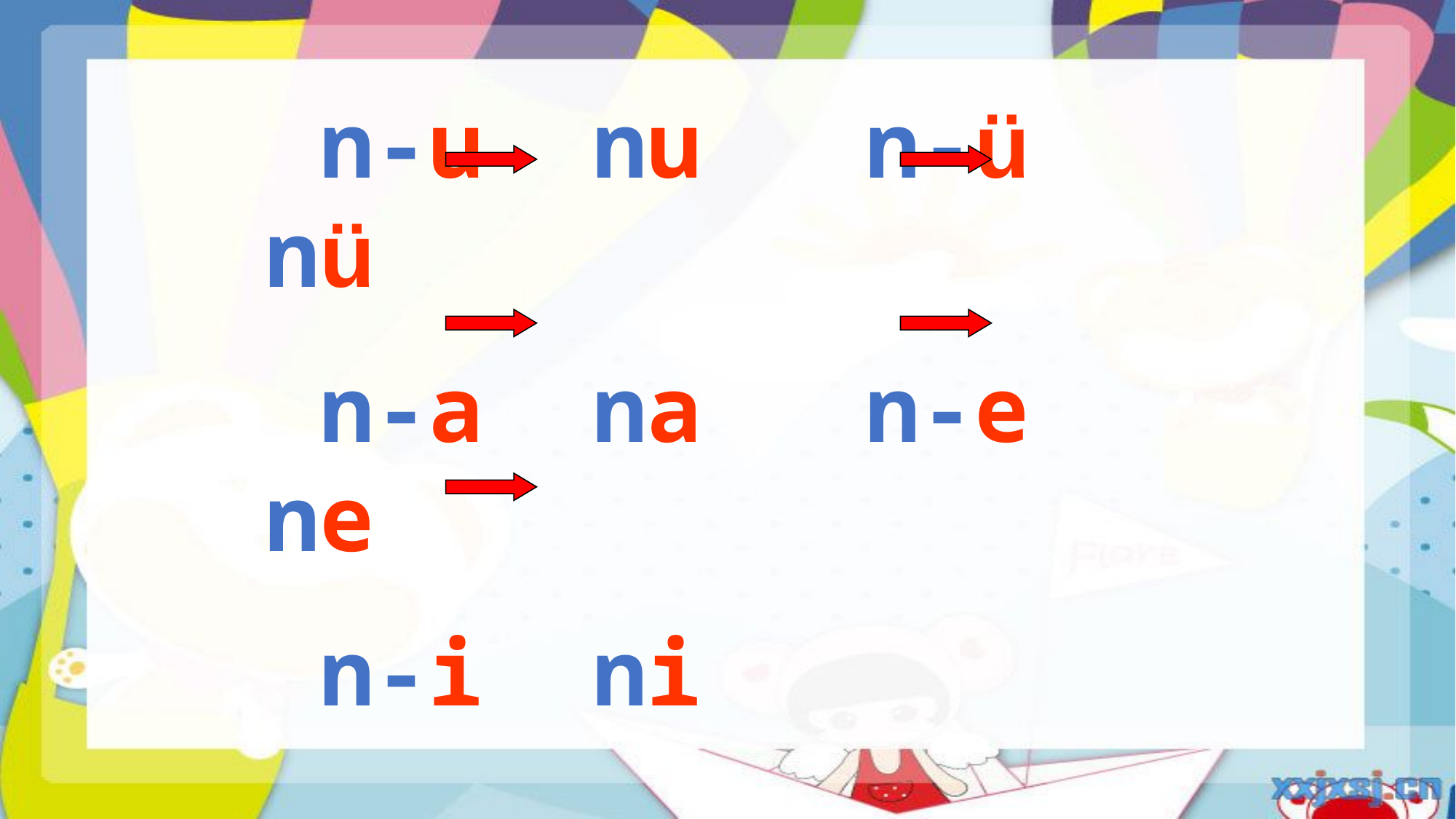

n-u  nu   n-ü  nü
 n-a  na   n-e  ne
 n-i  ni